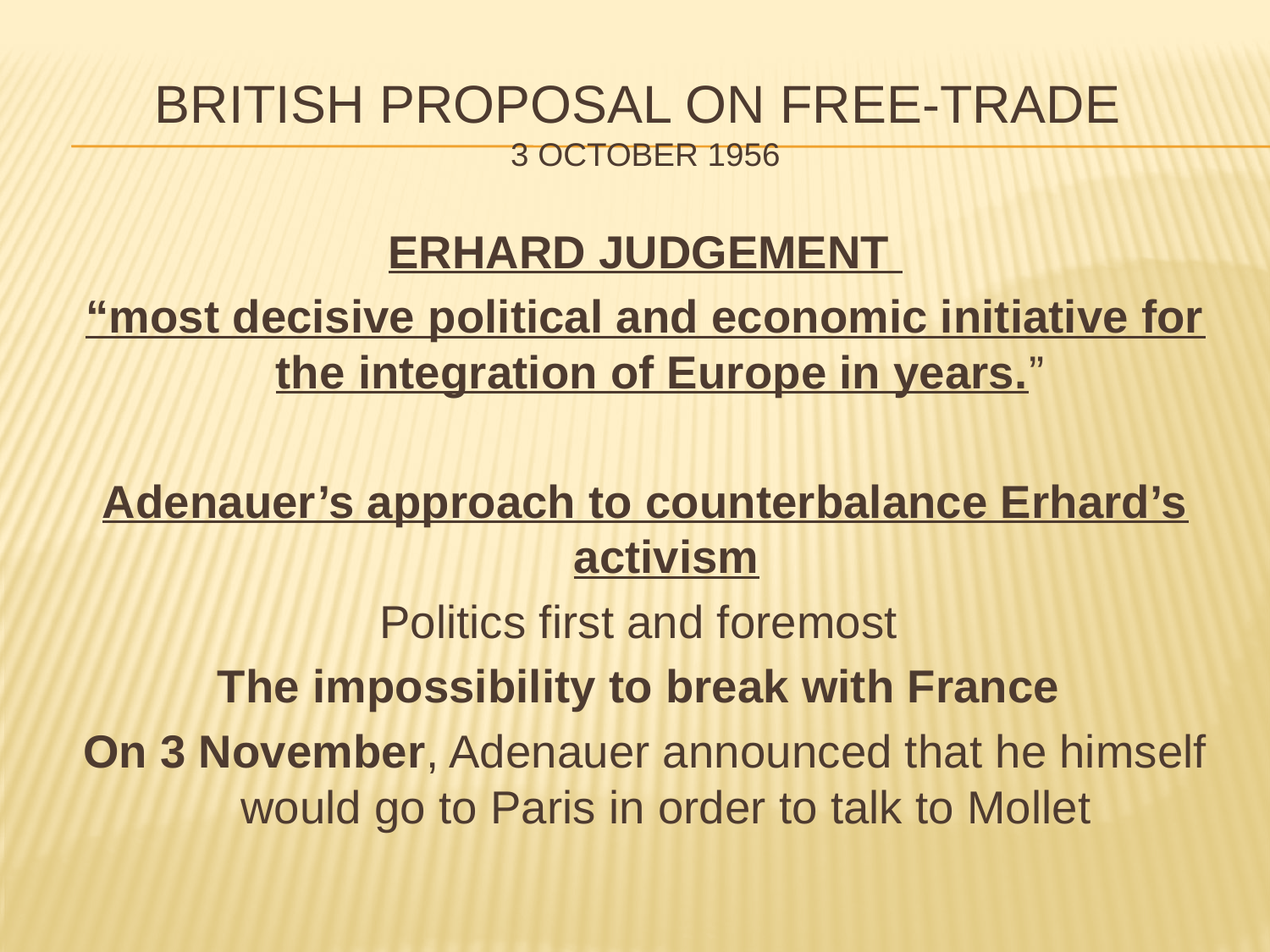

# BRITISH PROPOSAL ON FREE-TRADE 3 october 1956
ERHARD JUDGEMENT
“most decisive political and economic initiative for the integration of Europe in years.”

Adenauer’s approach to counterbalance Erhard’s activism
Politics first and foremost
The impossibility to break with France
On 3 November, Adenauer announced that he himself would go to Paris in order to talk to Mollet